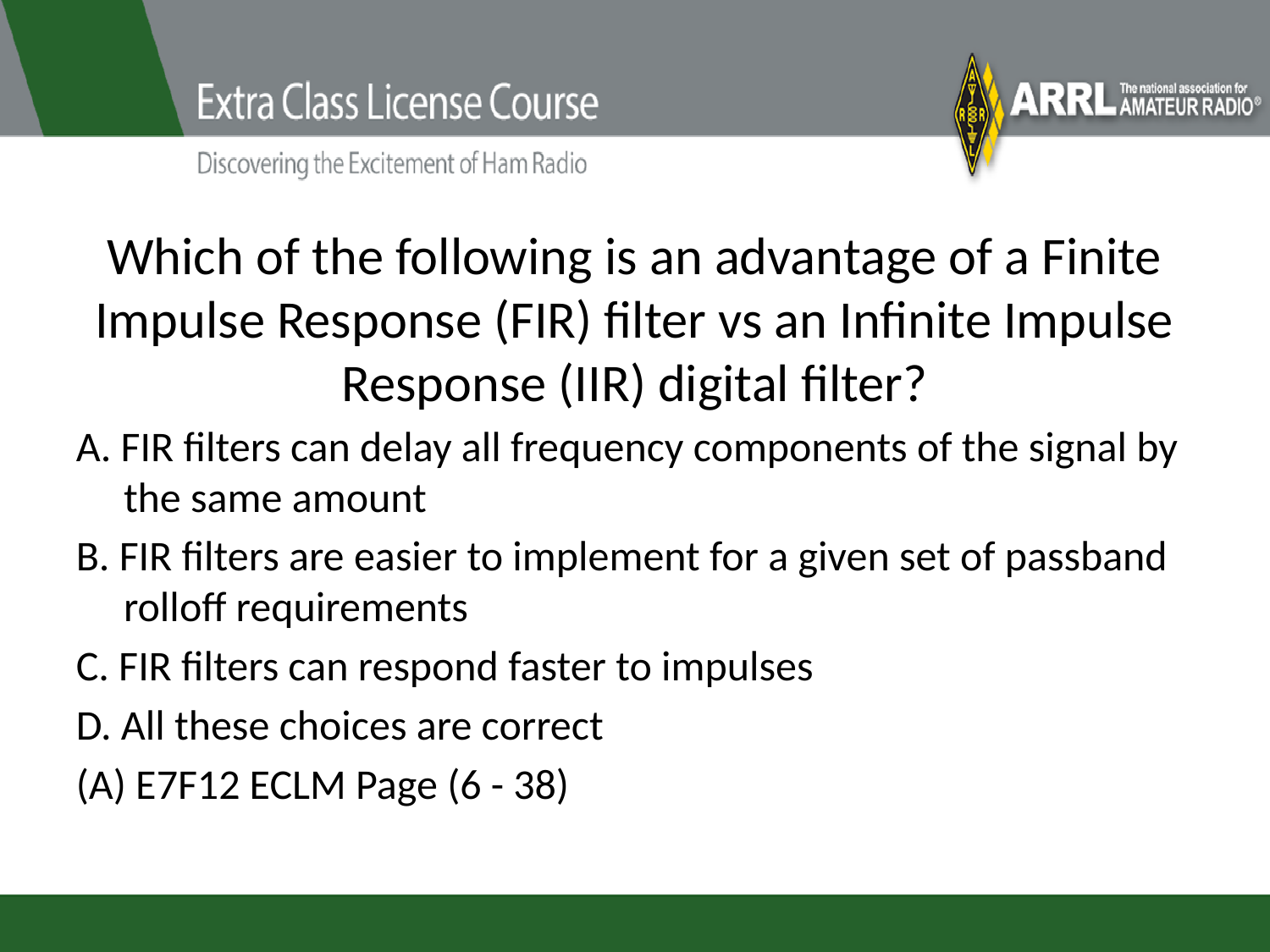

# Which of the following is an advantage of a Finite Impulse Response (FIR) filter vs an Infinite Impulse Response (IIR) digital filter?
A. FIR filters can delay all frequency components of the signal by the same amount
B. FIR filters are easier to implement for a given set of passband rolloff requirements
C. FIR filters can respond faster to impulses
D. All these choices are correct
(A) E7F12 ECLM Page (6 - 38)